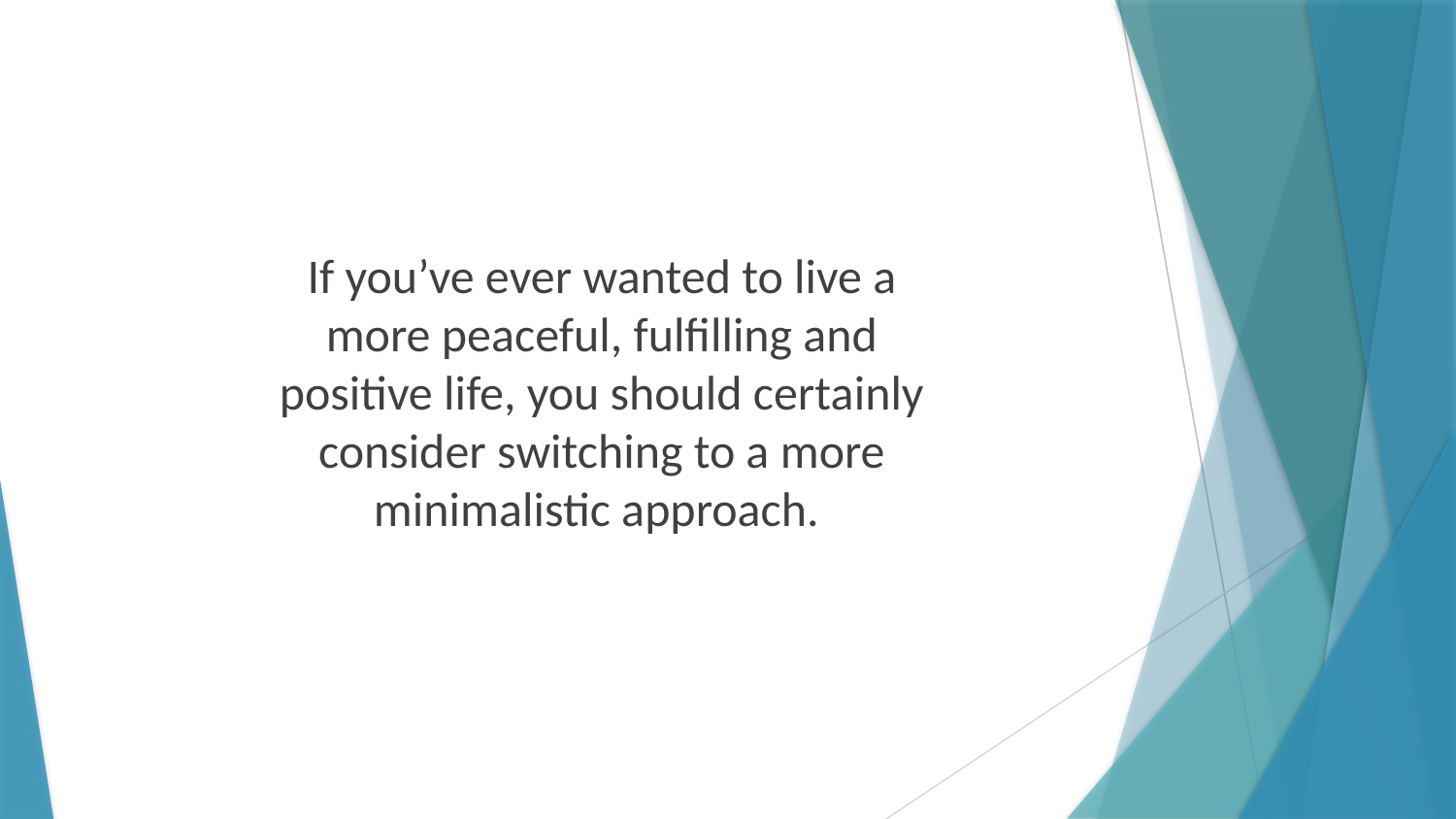

If you’ve ever wanted to live a more peaceful, fulfilling and positive life, you should certainly consider switching to a more minimalistic approach.